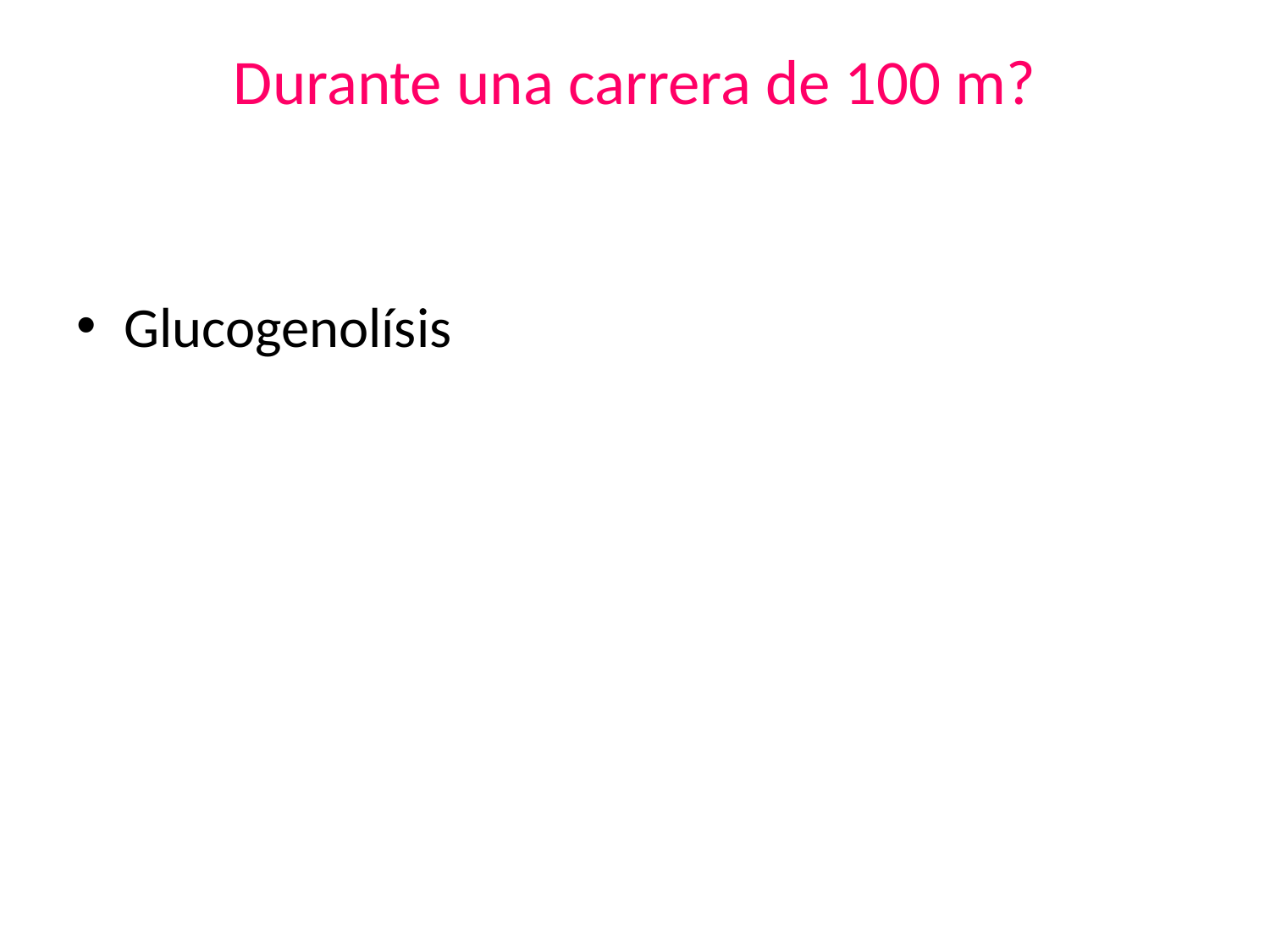

# Durante una carrera de 100 m?

Glucogenolísis